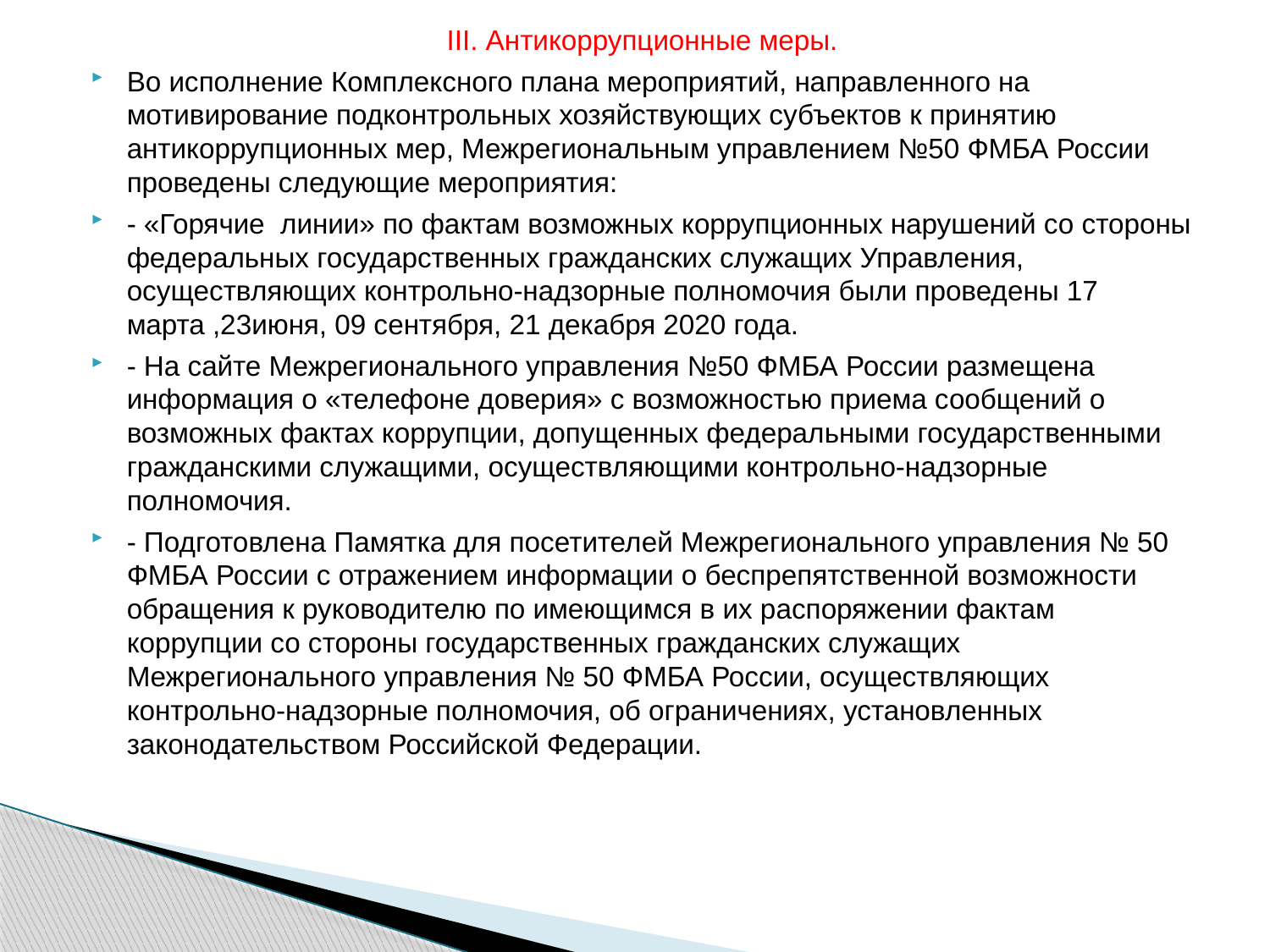

III. Антикоррупционные меры.
Во исполнение Комплексного плана мероприятий, направленного на мотивирование подконтрольных хозяйствующих субъектов к принятию антикоррупционных мер, Межрегиональным управлением №50 ФМБА России проведены следующие мероприятия:
- «Горячие  линии» по фактам возможных коррупционных нарушений со стороны федеральных государственных гражданских служащих Управления, осуществляющих контрольно-надзорные полномочия были проведены 17 марта ,23июня, 09 сентября, 21 декабря 2020 года.
- На сайте Межрегионального управления №50 ФМБА России размещена информация о «телефоне доверия» с возможностью приема сообщений о возможных фактах коррупции, допущенных федеральными государственными гражданскими служащими, осуществляющими контрольно-надзорные полномочия.
- Подготовлена Памятка для посетителей Межрегионального управления № 50 ФМБА России с отражением информации о беспрепятственной возможности обращения к руководителю по имеющимся в их распоряжении фактам коррупции со стороны государственных гражданских служащих Межрегионального управления № 50 ФМБА России, осуществляющих контрольно-надзорные полномочия, об ограничениях, установленных законодательством Российской Федерации.